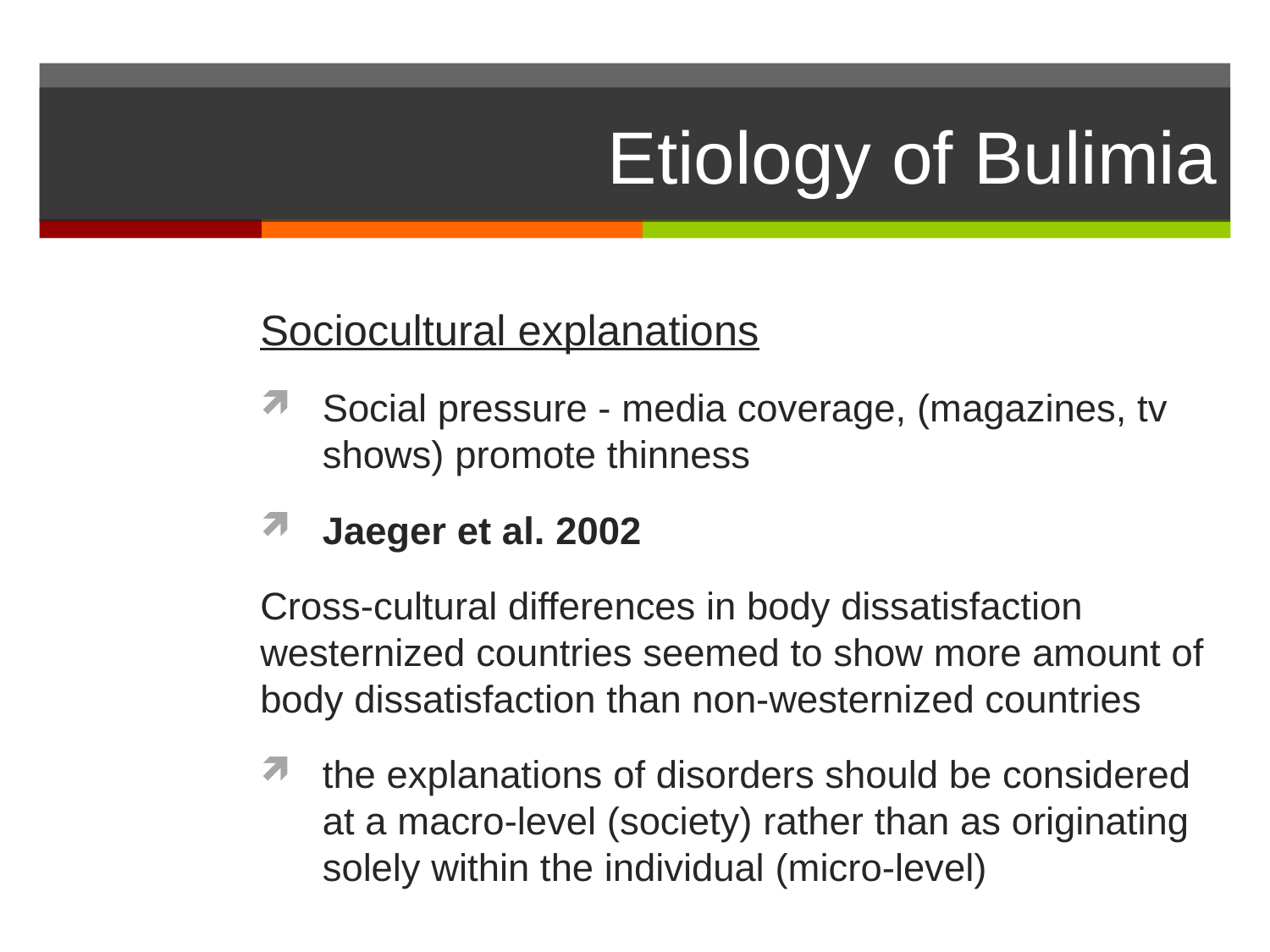

# Etiology of Bulimia
Sociocultural explanations
Social pressure - media coverage, (magazines, tv shows) promote thinness
Jaeger et al. 2002
Cross-cultural differences in body dissatisfaction westernized countries seemed to show more amount of body dissatisfaction than non-westernized countries
the explanations of disorders should be considered at a macro-level (society) rather than as originating solely within the individual (micro-level)